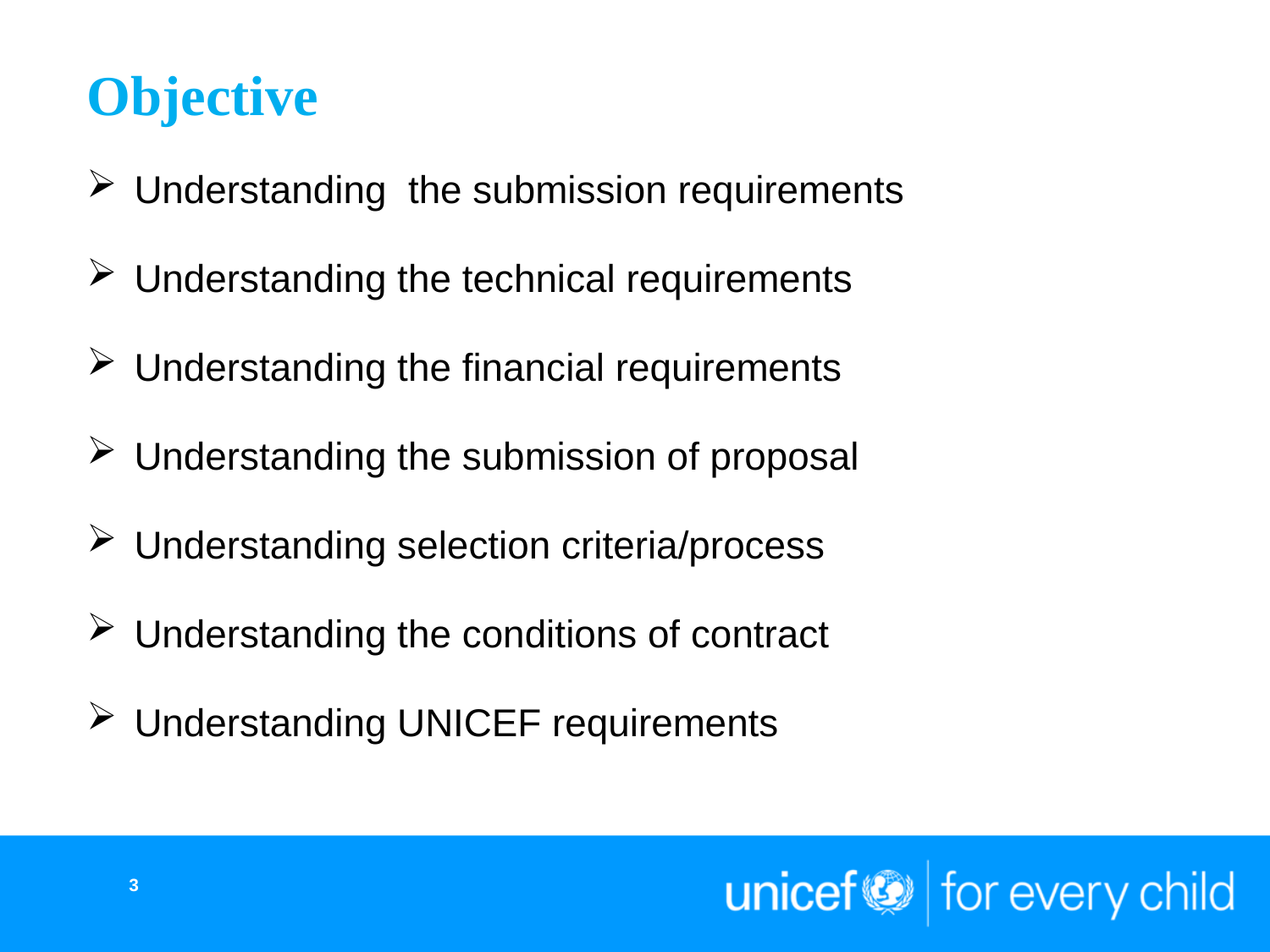

Objective
Understanding  the submission requirements
Understanding the technical requirements
Understanding the financial requirements
Understanding the submission of proposal
Understanding selection criteria/process
Understanding the conditions of contract
Understanding UNICEF requirements

3